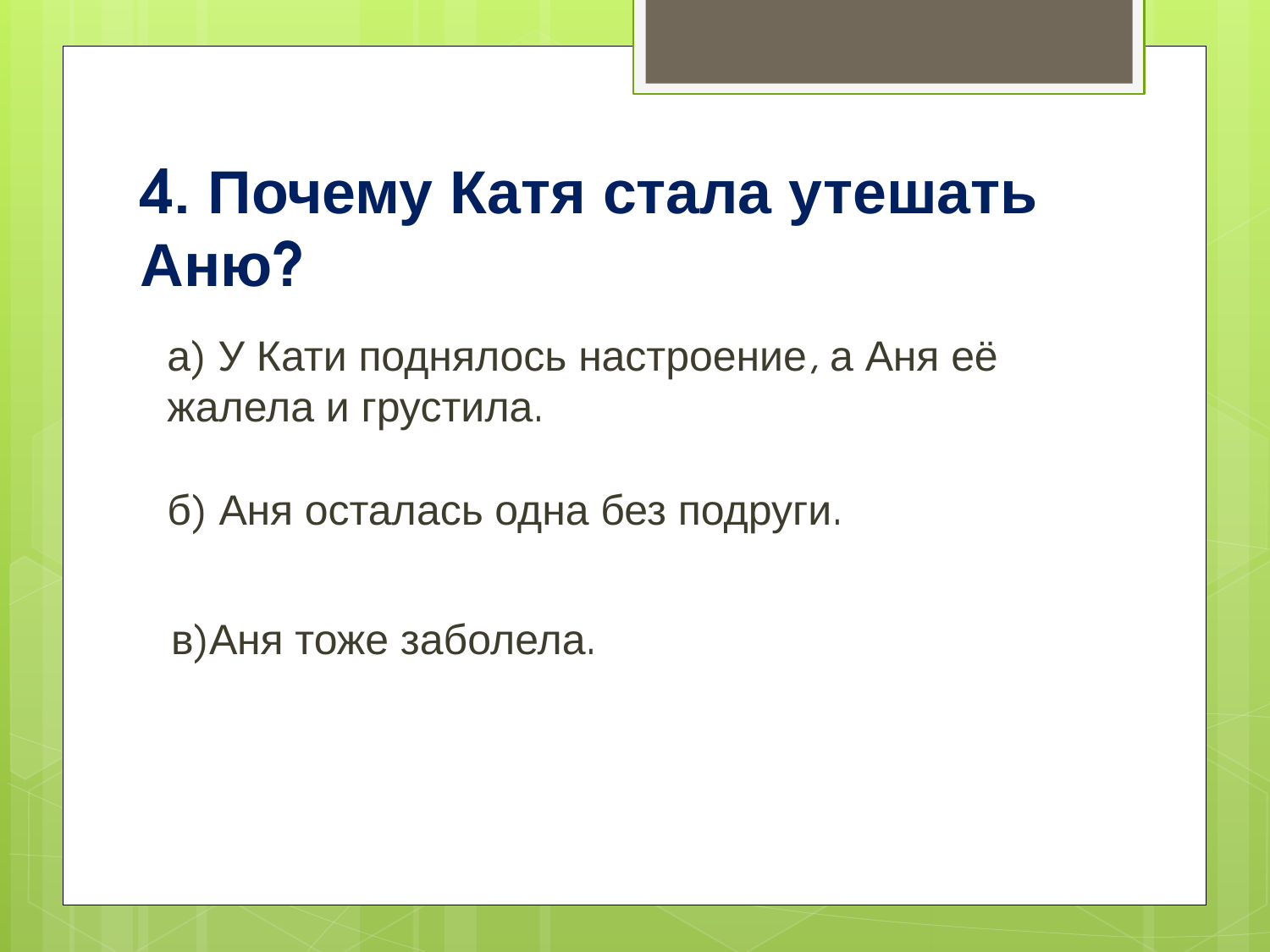

# 4. Почему Катя стала утешать Аню?
а) У Кати поднялось настроение, а Аня её жалела и грустила.
б) Аня осталась одна без подруги.
в)Аня тоже заболела.